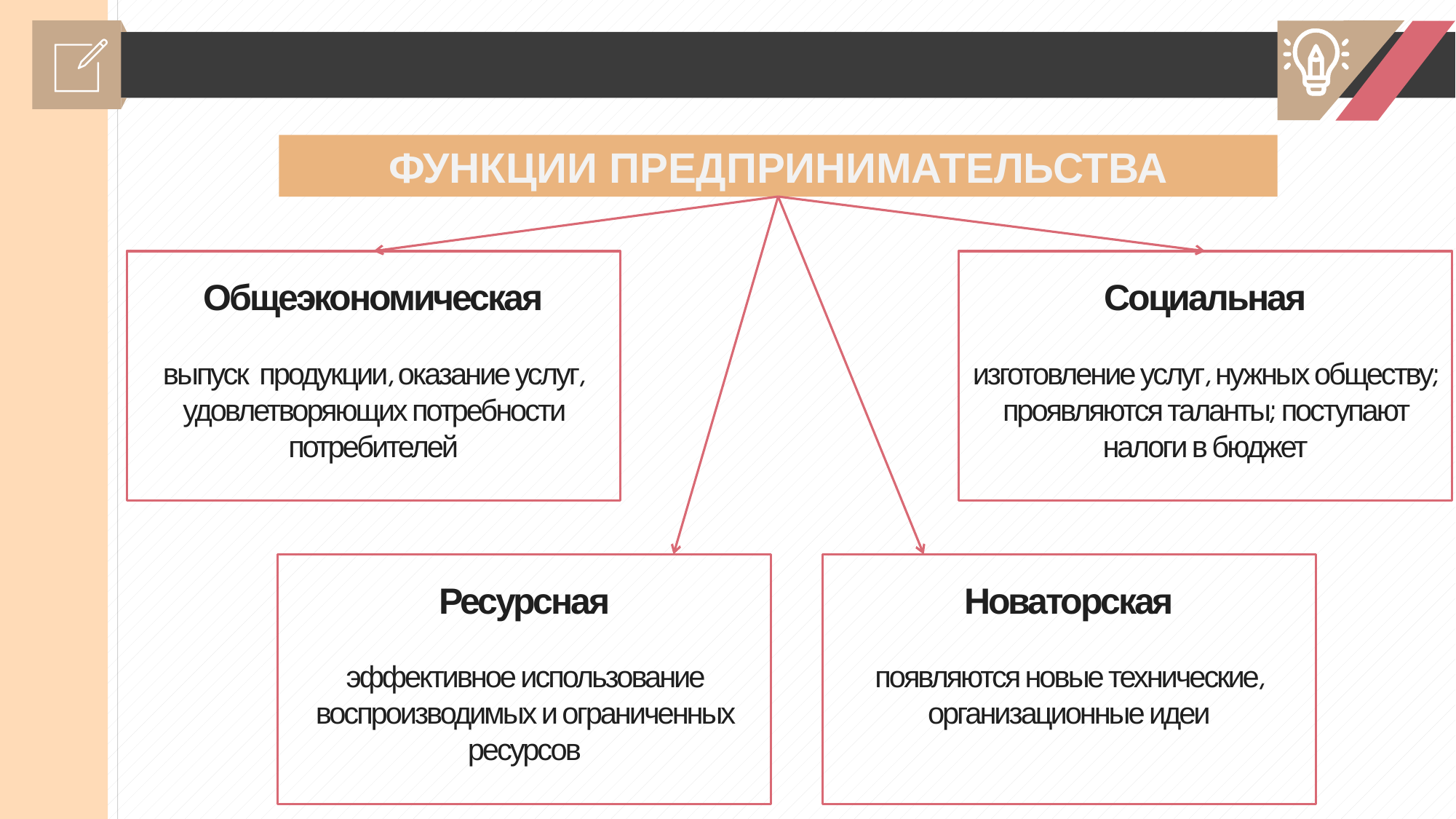

ФУНКЦИИ ПРЕДПРИНИМАТЕЛЬСТВА
Социальная

изготовление услуг, нужных обществу; проявляются таланты; поступают налоги в бюджет
Общеэкономическая

выпуск  продукции, оказание услуг, удовлетворяющих потребности потребителей
Новаторская

появляются новые технические, организационные идеи
Ресурсная

эффективное использование воспроизводимых и ограниченных ресурсов